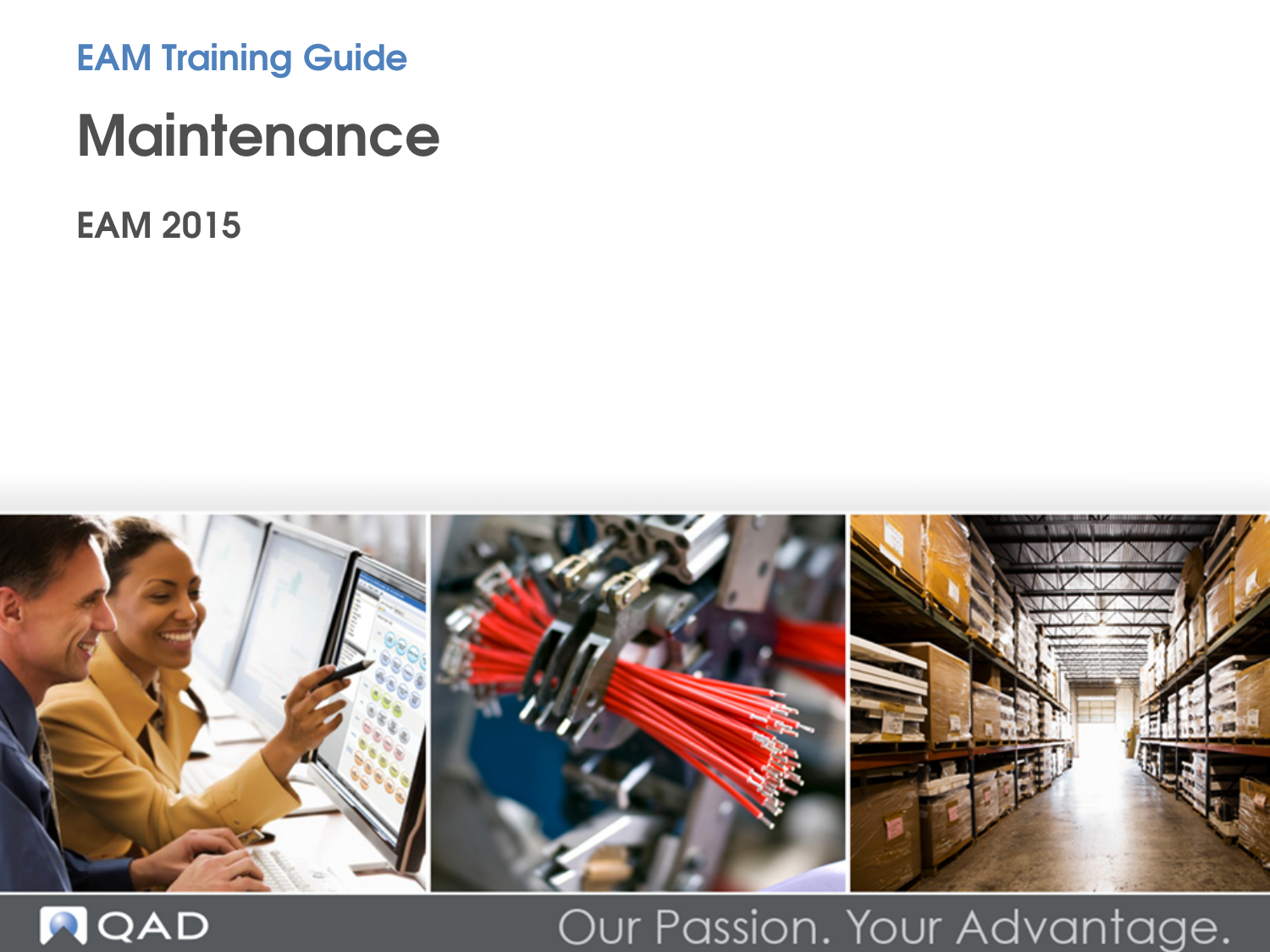

EAM Training Guide
# Maintenance
EAM 2015